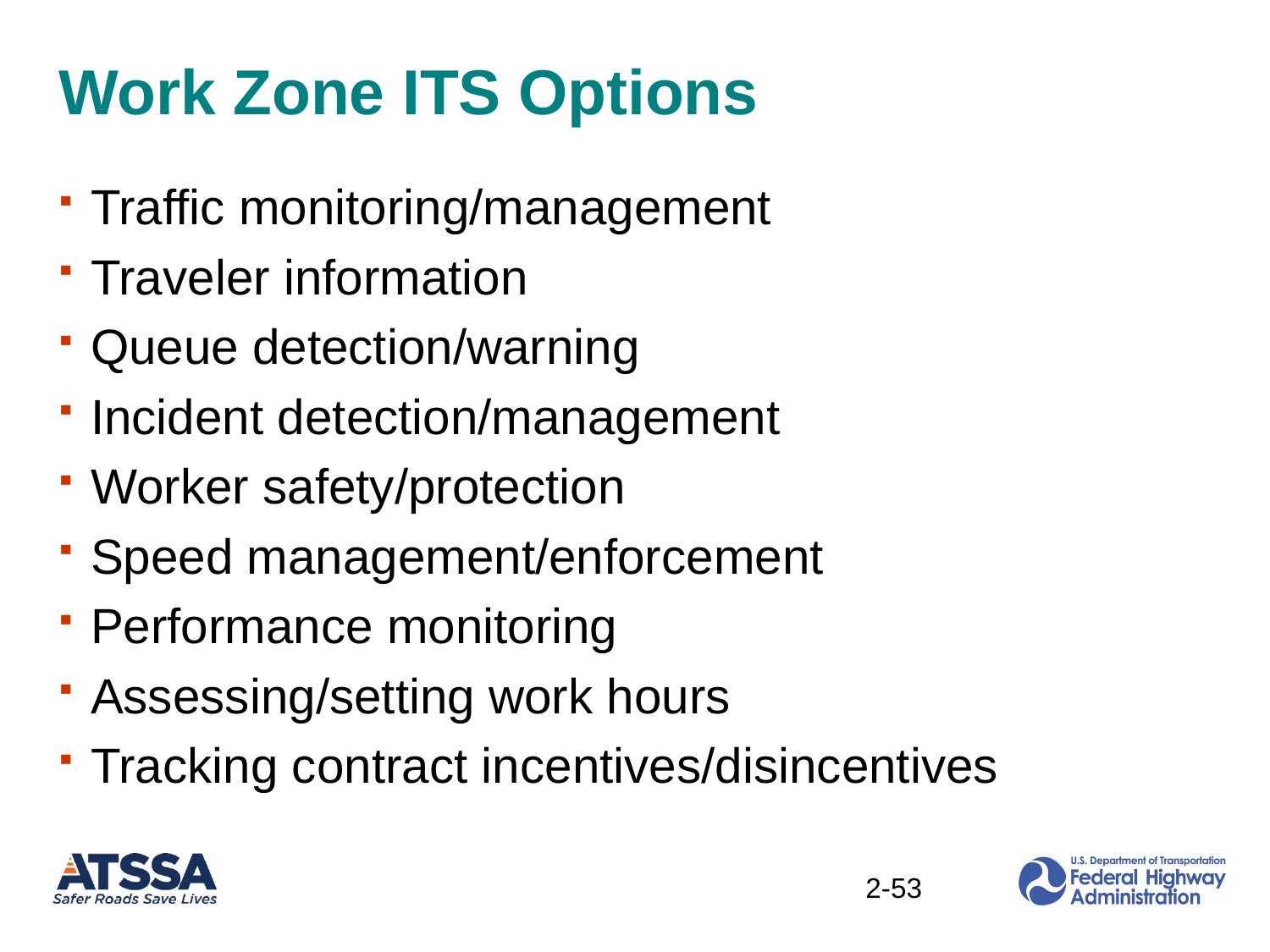

# Work Zone ITS Options
Traffic monitoring/management
Traveler information
Queue detection/warning
Incident detection/management
Worker safety/protection
Speed management/enforcement
Performance monitoring
Assessing/setting work hours
Tracking contract incentives/disincentives